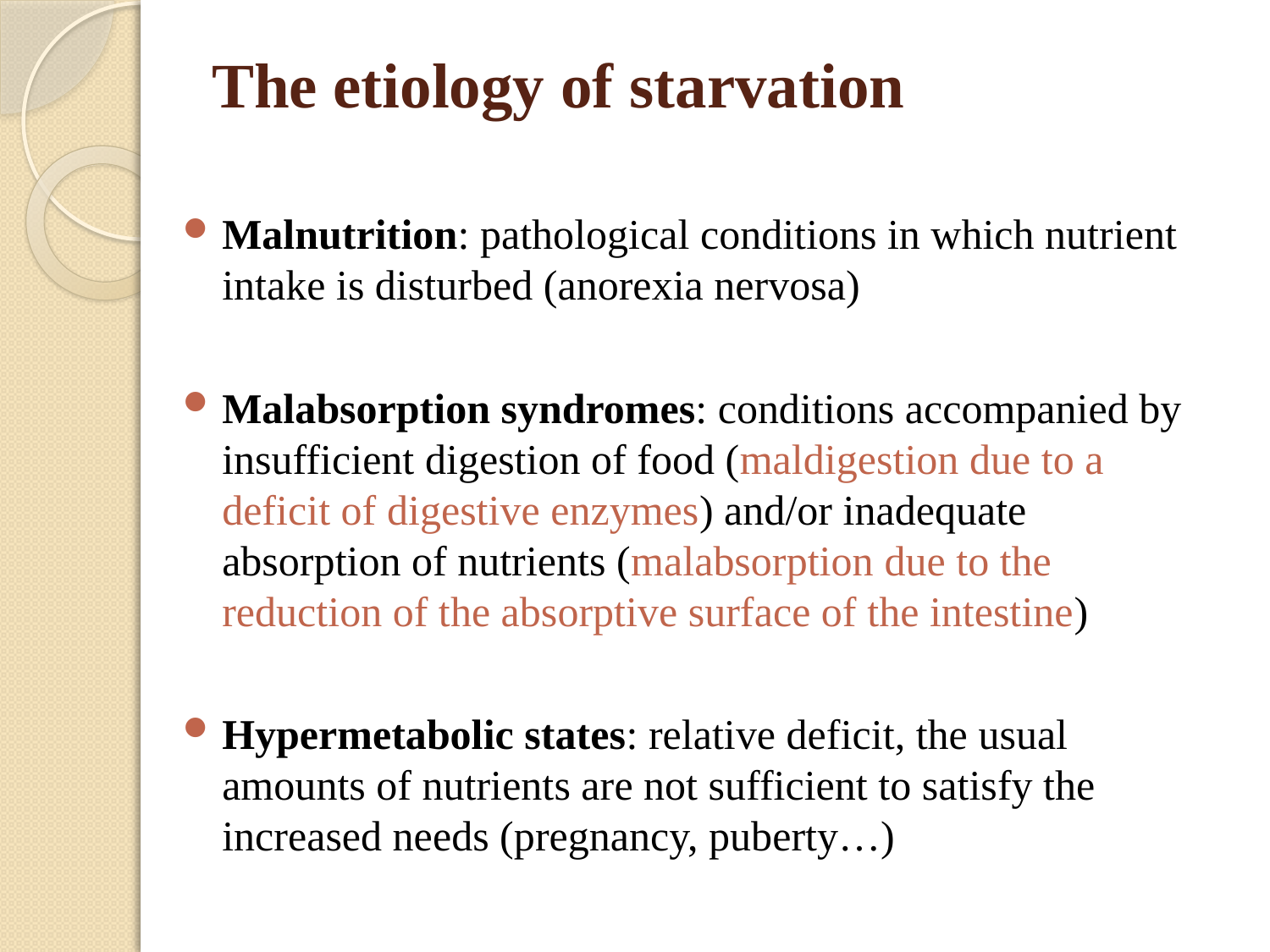

# The etiology of starvation

Malnutrition: pathological conditions in which nutrient intake is disturbed (anorexia nervosa)

Malabsorption syndromes: conditions accompanied by insufficient digestion of food (maldigestion due to a deficit of digestive enzymes) and/or inadequate absorption of nutrients (malabsorption due to the reduction of the absorptive surface of the intestine)

Hypermetabolic states: relative deficit, the usual amounts of nutrients are not sufficient to satisfy the increased needs (pregnancy, puberty…)